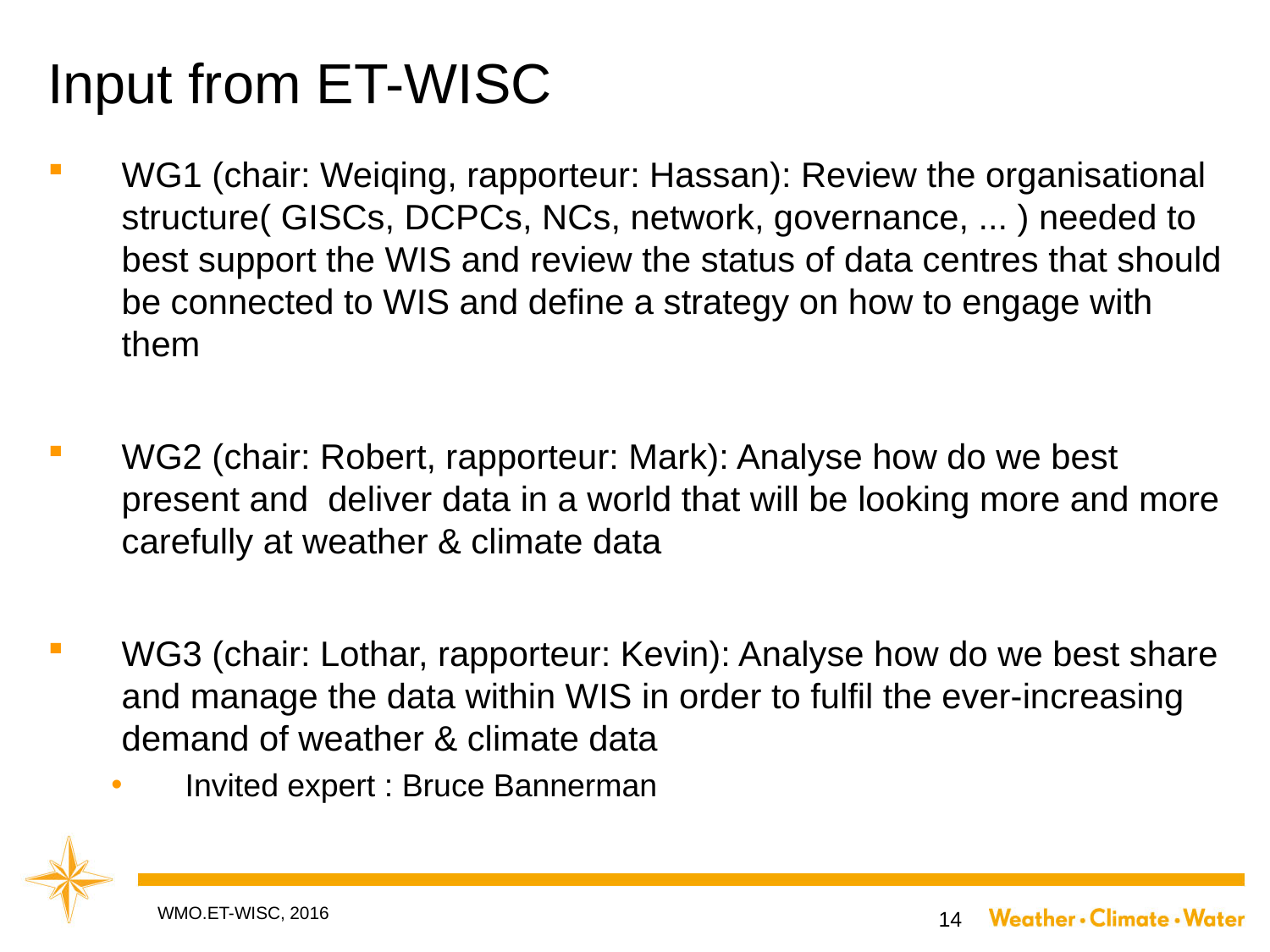

# Input from ET-WISC
WG1 (chair: Weiqing, rapporteur: Hassan): Review the organisational structure( GISCs, DCPCs, NCs, network, governance, ... ) needed to best support the WIS and review the status of data centres that should be connected to WIS and define a strategy on how to engage with them

WG2 (chair: Robert, rapporteur: Mark): Analyse how do we best present and  deliver data in a world that will be looking more and more carefully at weather & climate data

WG3 (chair: Lothar, rapporteur: Kevin): Analyse how do we best share and manage the data within WIS in order to fulfil the ever-increasing demand of weather & climate data
Invited expert : Bruce Bannerman
WMO.ET-WISC, 2016
14